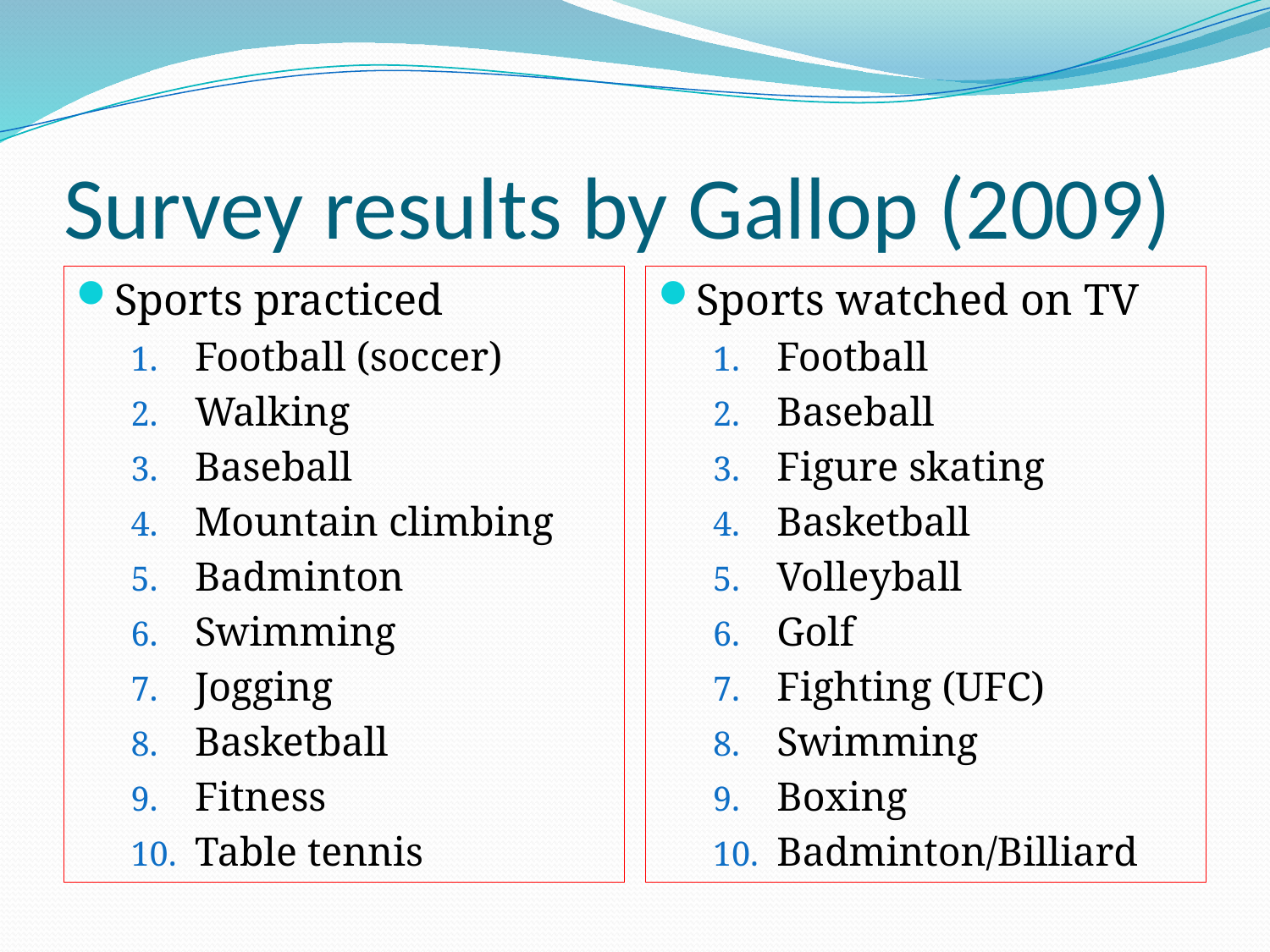

# Survey results by Gallop (2009)
Sports practiced
Football (soccer)
Walking
Baseball
Mountain climbing
Badminton
Swimming
Jogging
Basketball
Fitness
Table tennis
Sports watched on TV
Football
Baseball
Figure skating
Basketball
Volleyball
Golf
Fighting (UFC)
Swimming
Boxing
Badminton/Billiard